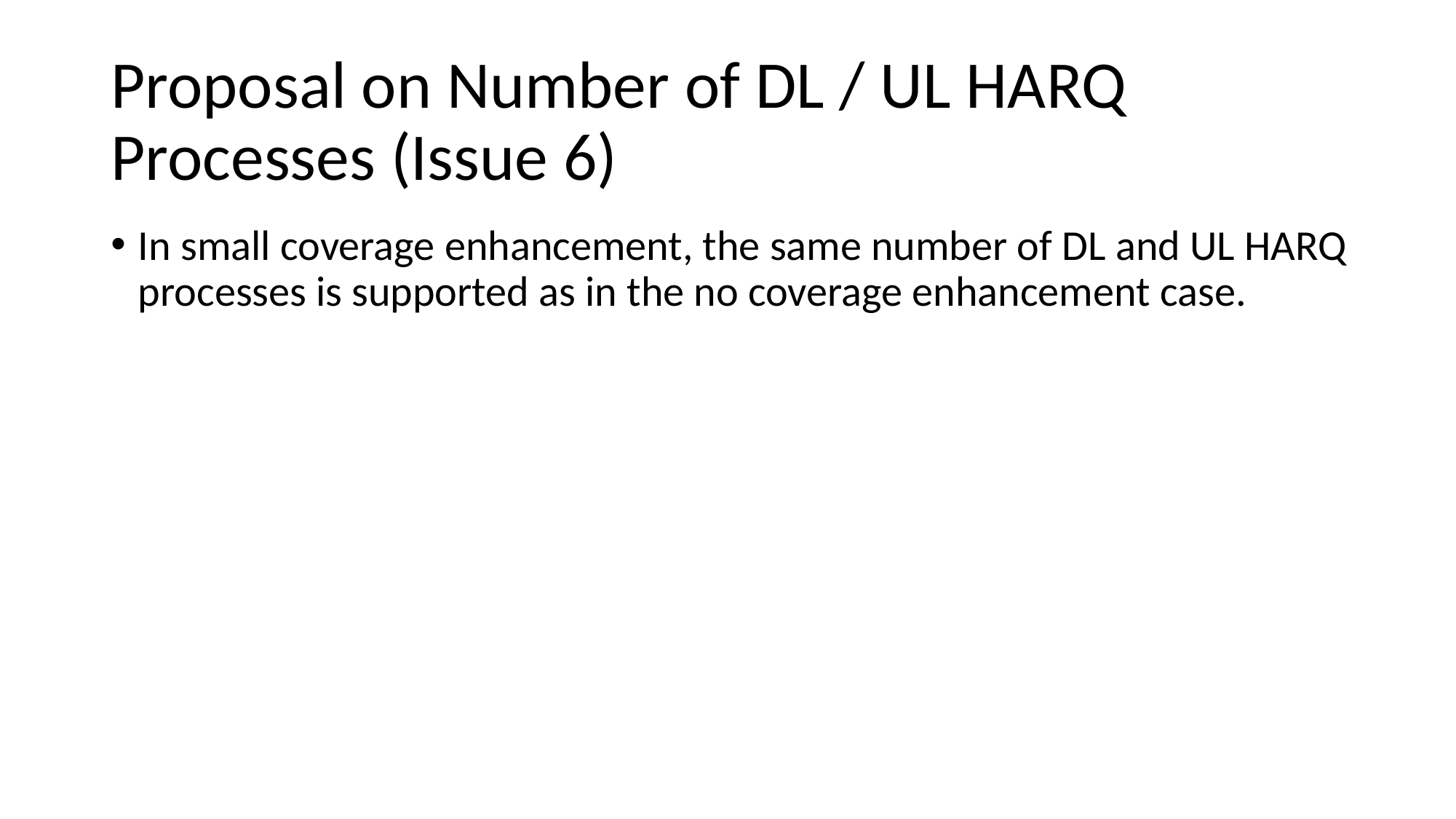

# Proposal on Number of DL / UL HARQ Processes (Issue 6)
In small coverage enhancement, the same number of DL and UL HARQ processes is supported as in the no coverage enhancement case.